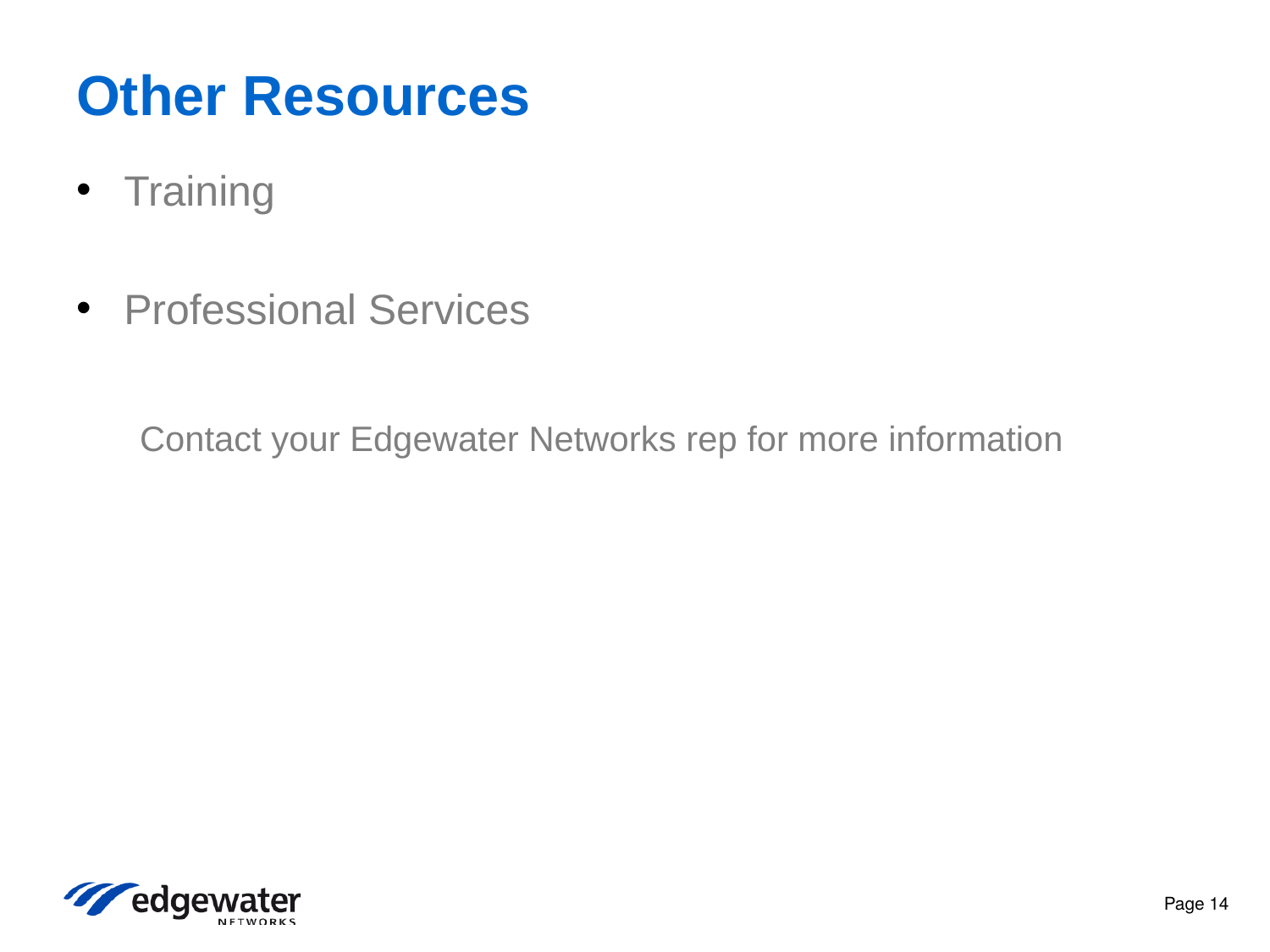

# Other Resources
Training

Professional Services

Contact your Edgewater Networks rep for more information